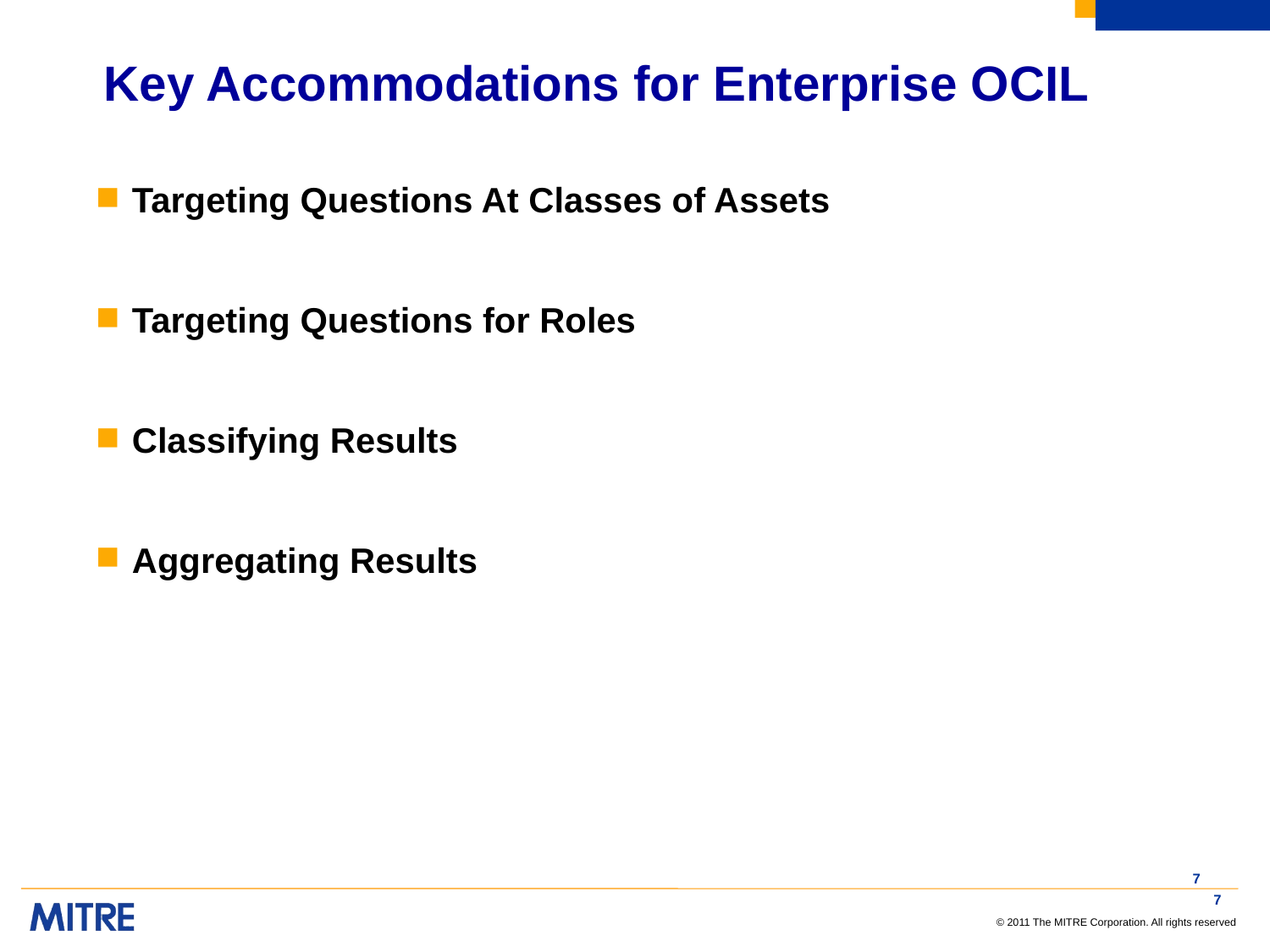

# Key Accommodations for Enterprise OCIL
Targeting Questions At Classes of Assets
Targeting Questions for Roles
Classifying Results
Aggregating Results

7
7